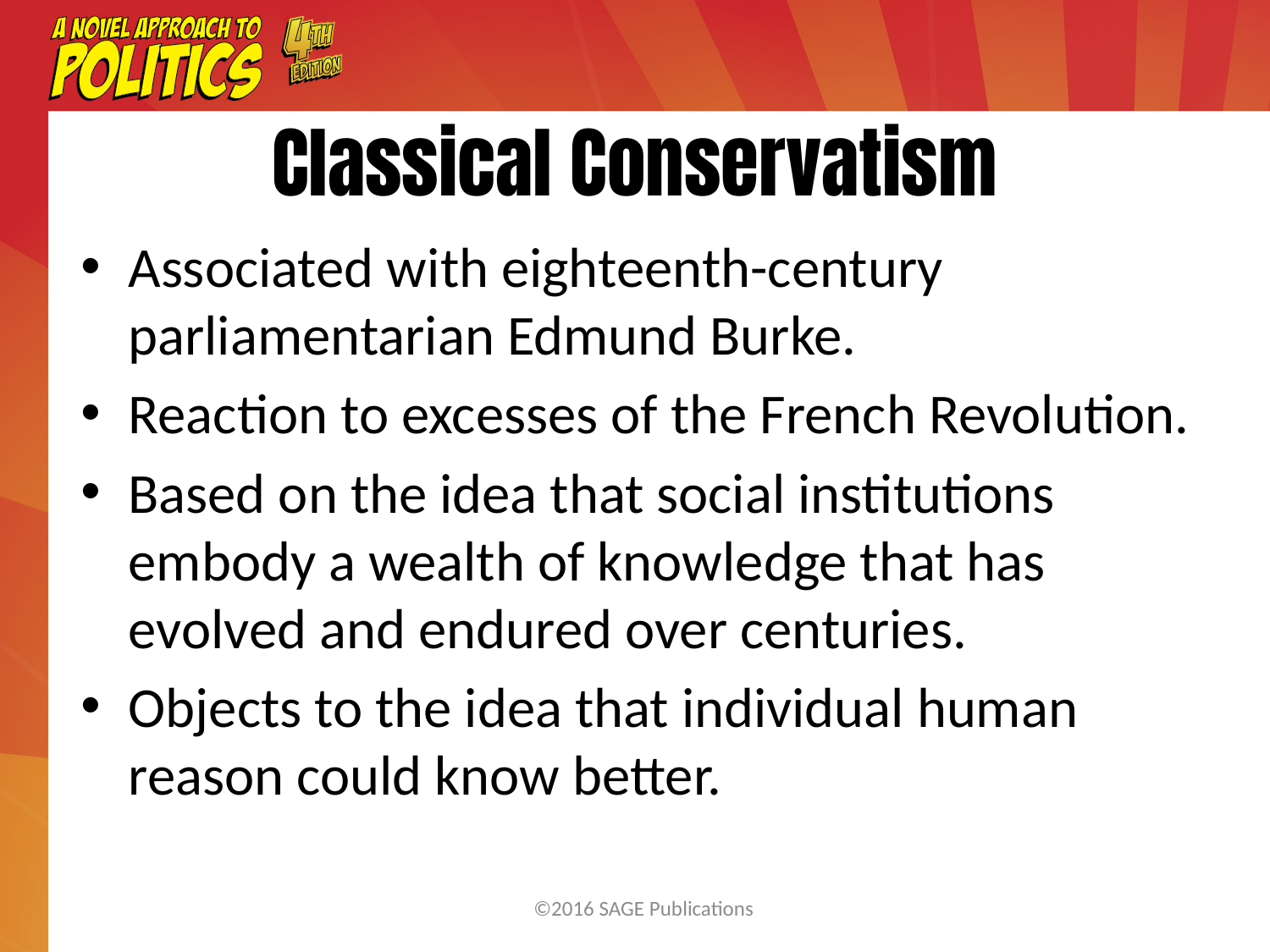

Classical Conservatism
Associated with eighteenth-century parliamentarian Edmund Burke.
Reaction to excesses of the French Revolution.
Based on the idea that social institutions embody a wealth of knowledge that has evolved and endured over centuries.
Objects to the idea that individual human reason could know better.